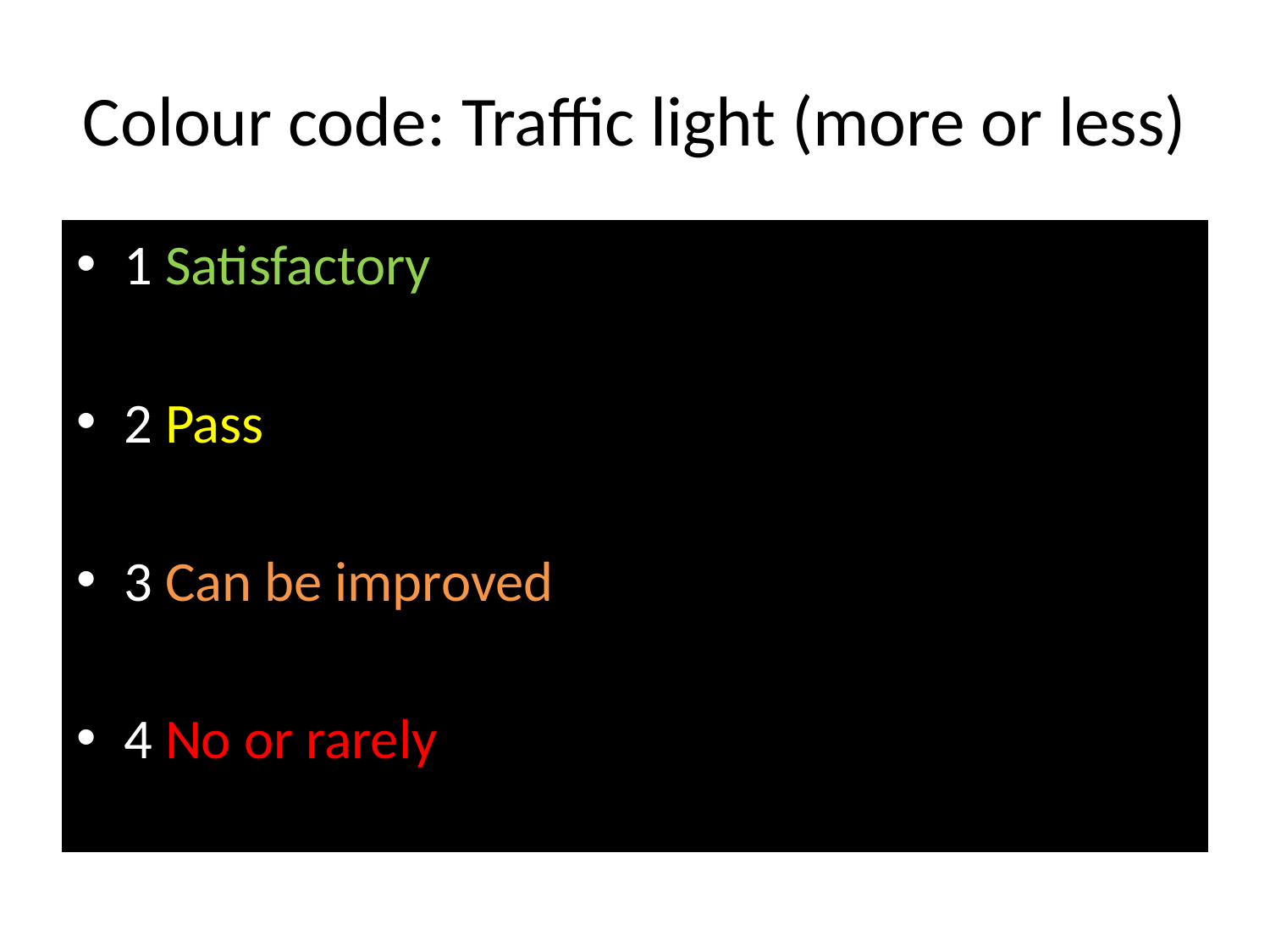

# Colour code: Traffic light (more or less)
1 Satisfactory

2 Pass

3 Can be improved

4 No or rarely